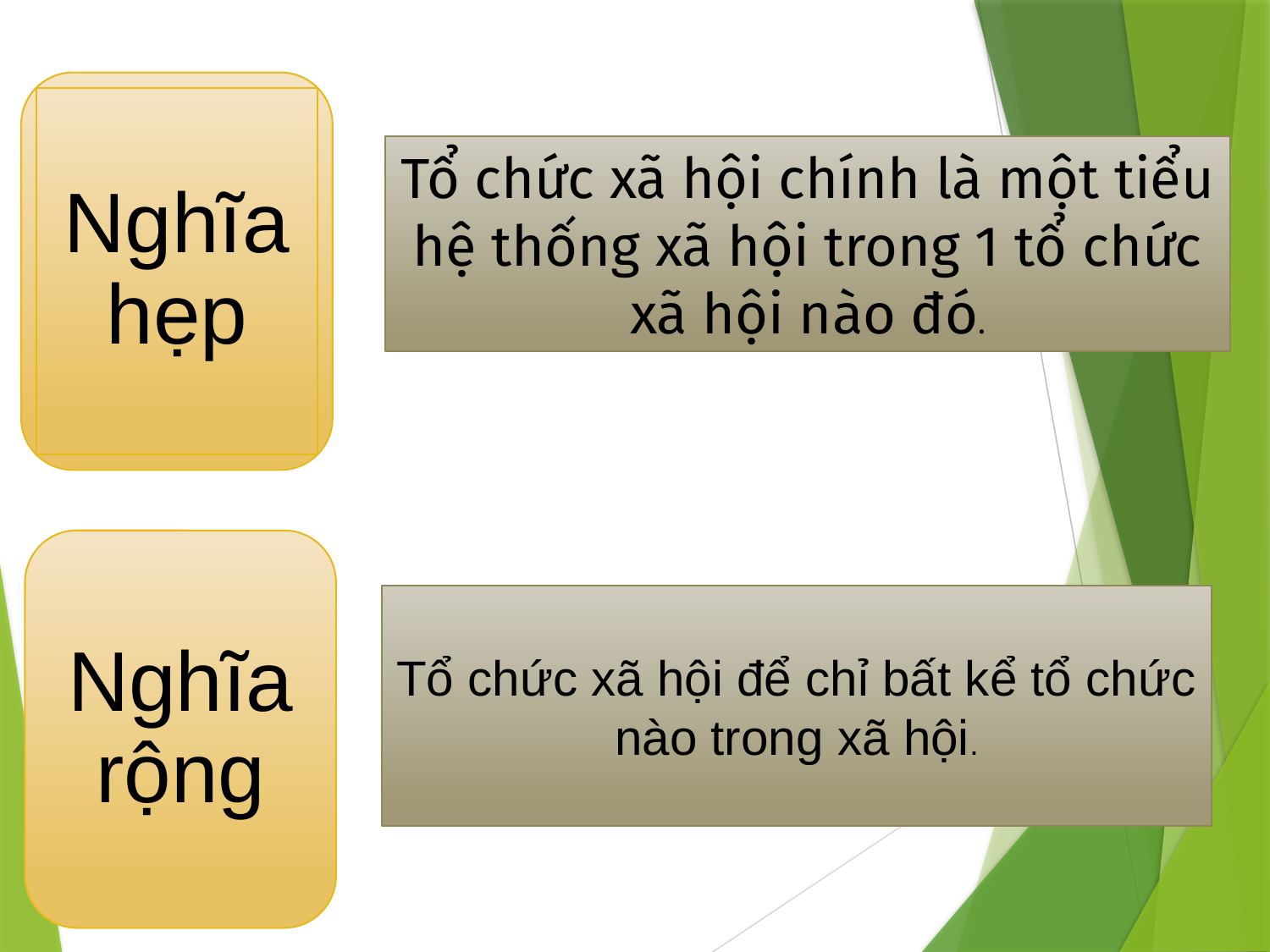

Nghĩa hẹp
Tổ chức xã hội chính là một tiểu hệ thống xã hội trong 1 tổ chức xã hội nào đó.

Nghĩa rộng
Tổ chức xã hội để chỉ bất kể tổ chức nào trong xã hội.